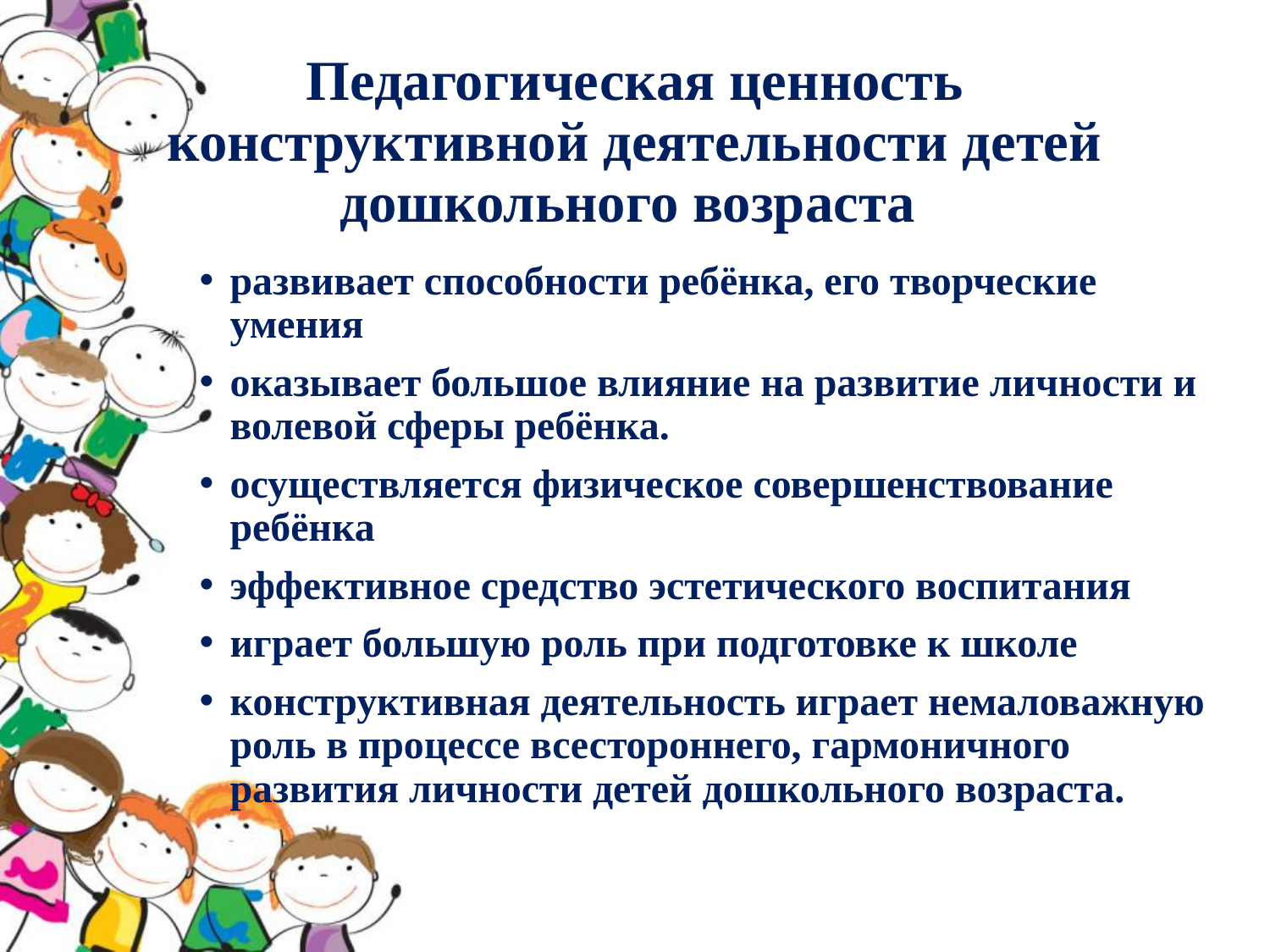

# Педагогическая ценность конструктивной деятельности детей дошкольного возраста
развивает способности ребёнка, его творческие умения
оказывает большое влияние на развитие личности и волевой сферы ребёнка.
осуществляется физическое совершенствование ребёнка
эффективное средство эстетического воспитания
играет большую роль при подготовке к школе
конструктивная деятельность играет немаловажную роль в процессе всестороннего, гармоничного развития личности детей дошкольного возраста.